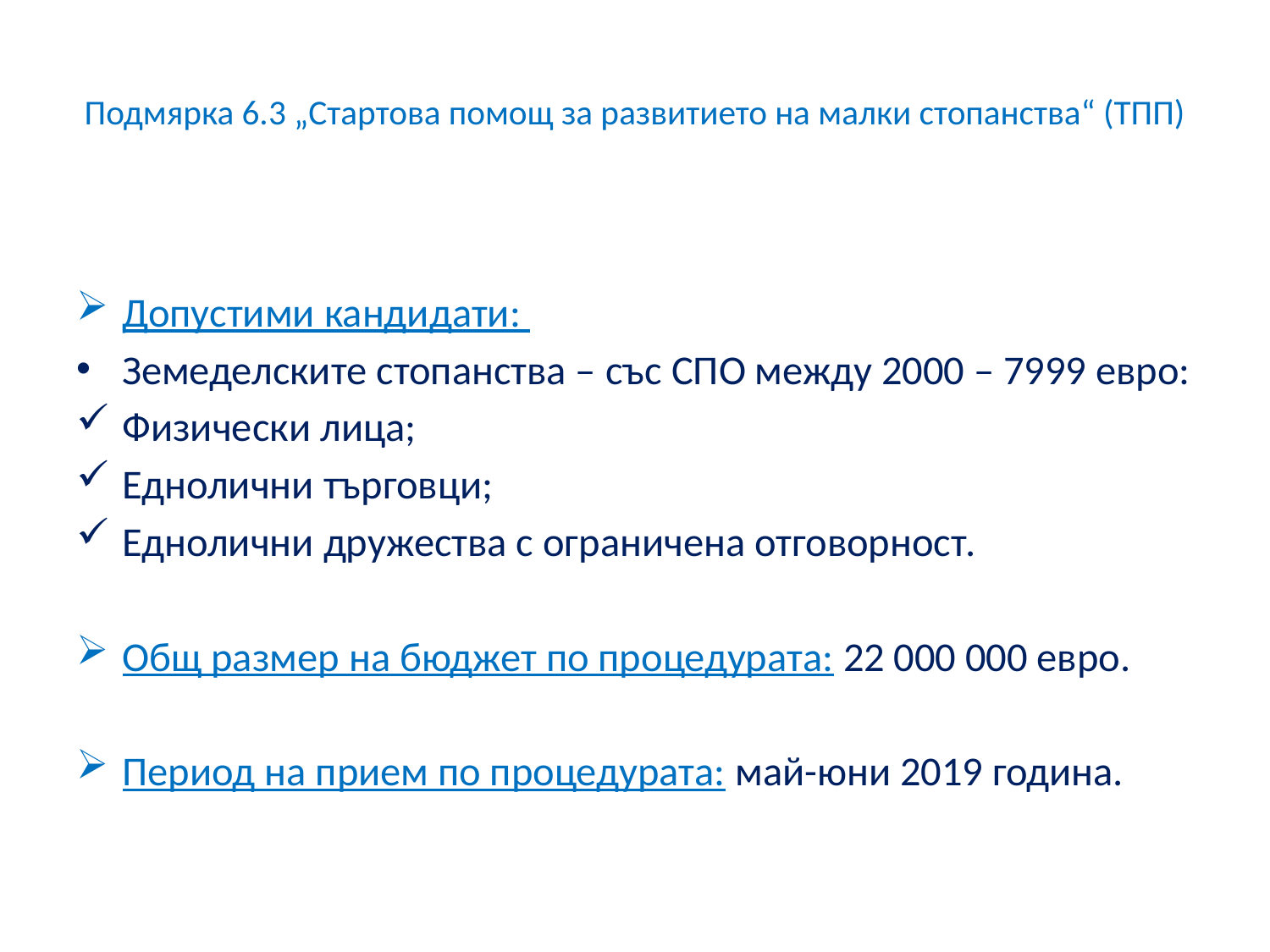

# Подмярка 6.3 „Стартова помощ за развитието на малки стопанства“ (ТПП)

Допустими кандидати:
Земеделските стопанства – със СПО между 2000 – 7999 евро:
Физически лица;
Еднолични търговци;
Еднолични дружества с ограничена отговорност.

Общ размер на бюджет по процедурата: 22 000 000 евро.

Период на прием по процедурата: май-юни 2019 година.